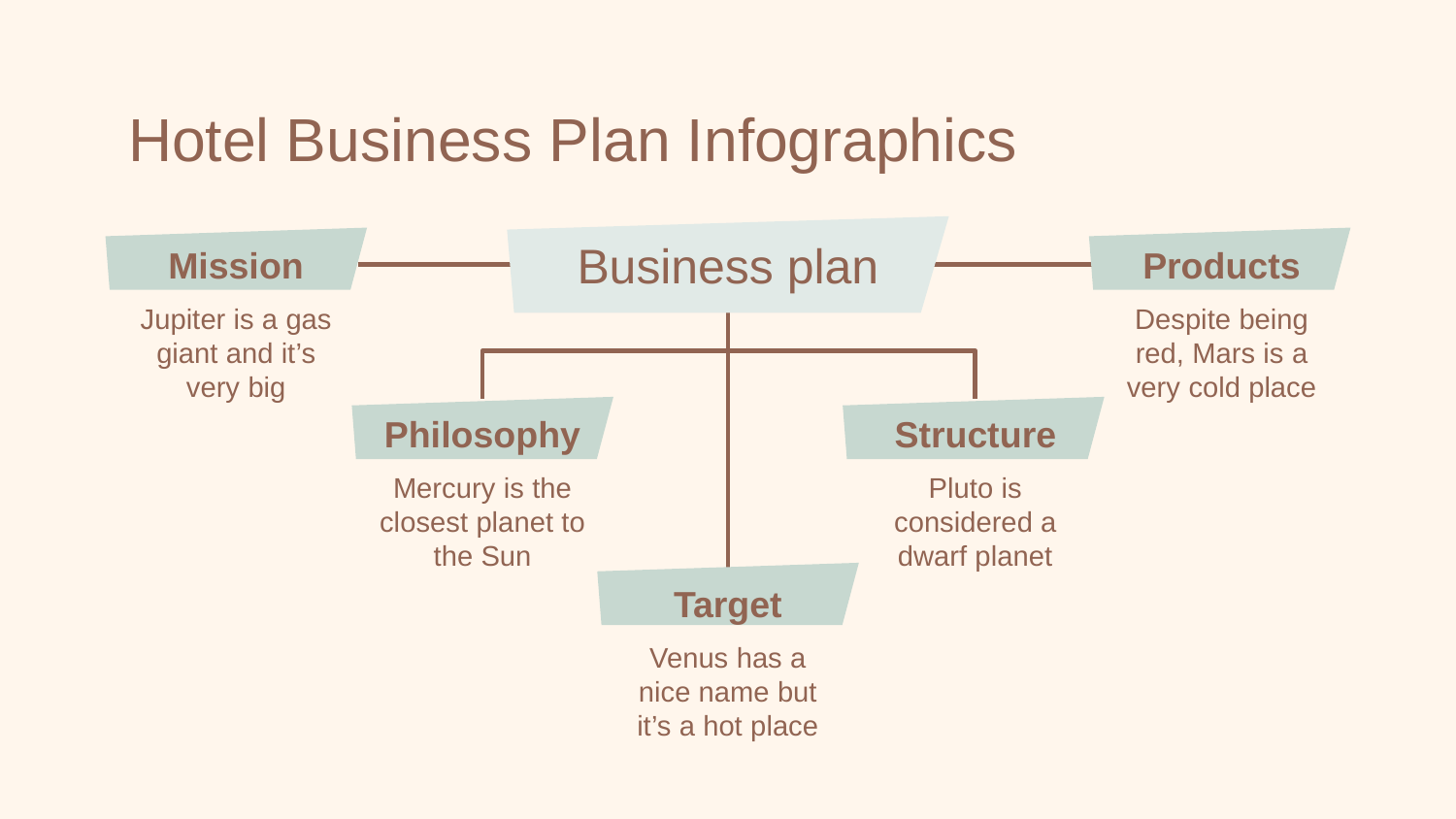

# Hotel Business Plan Infographics

Business plan

Mission
Jupiter is a gas giant and it’s very big

Products
Despite being red, Mars is a very cold place

Philosophy
Mercury is the closest planet to the Sun

Structure
Pluto is considered a dwarf planet

Target
Venus has a nice name but it’s a hot place